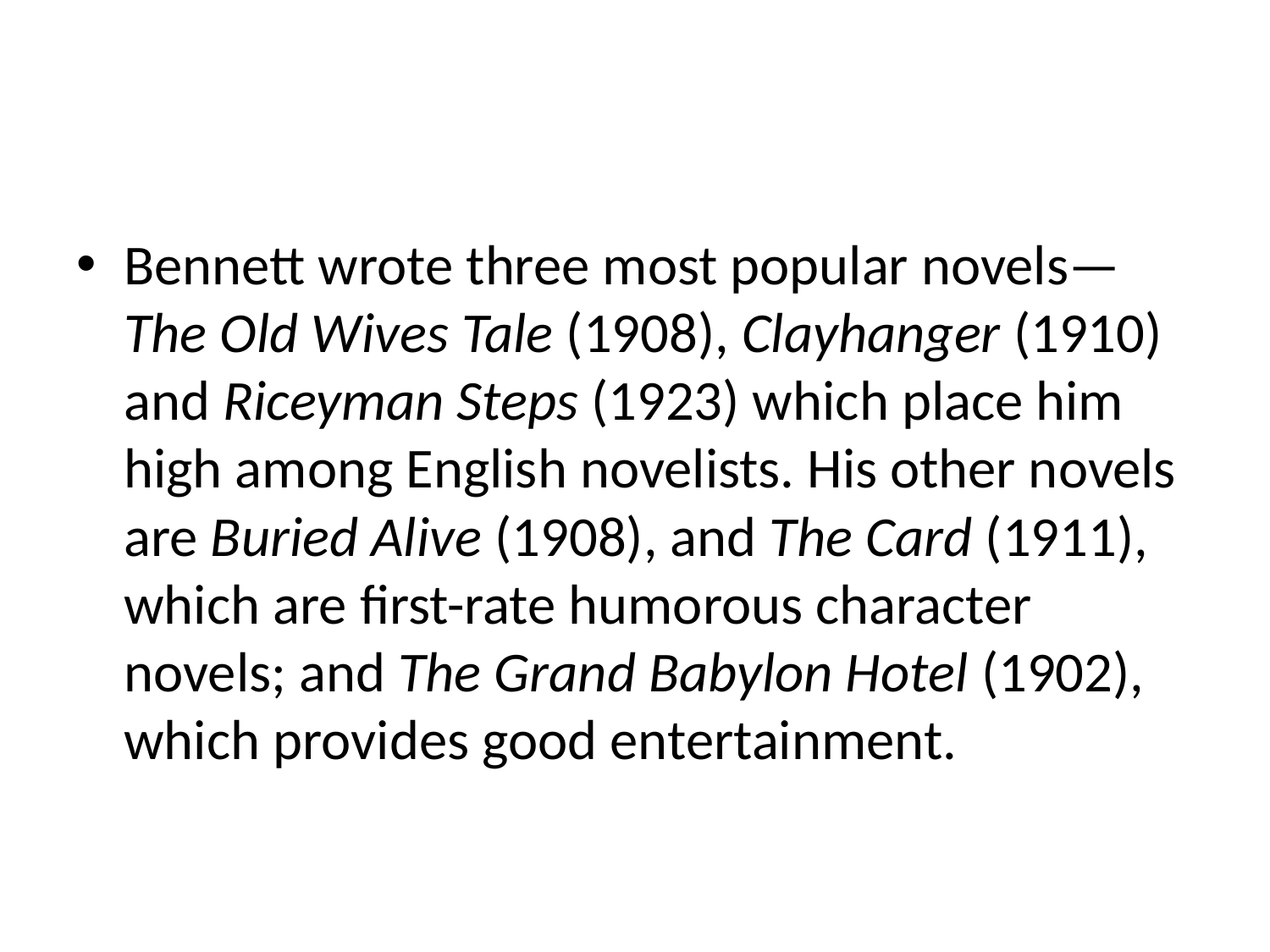

#
Bennett wrote three most popular novels—The Old Wives Tale (1908), Clayhanger (1910) and Riceyman Steps (1923) which place him high among English novelists. His other novels are Buried Alive (1908), and The Card (1911), which are first-rate humorous character novels; and The Grand Babylon Hotel (1902), which provides good entertainment.